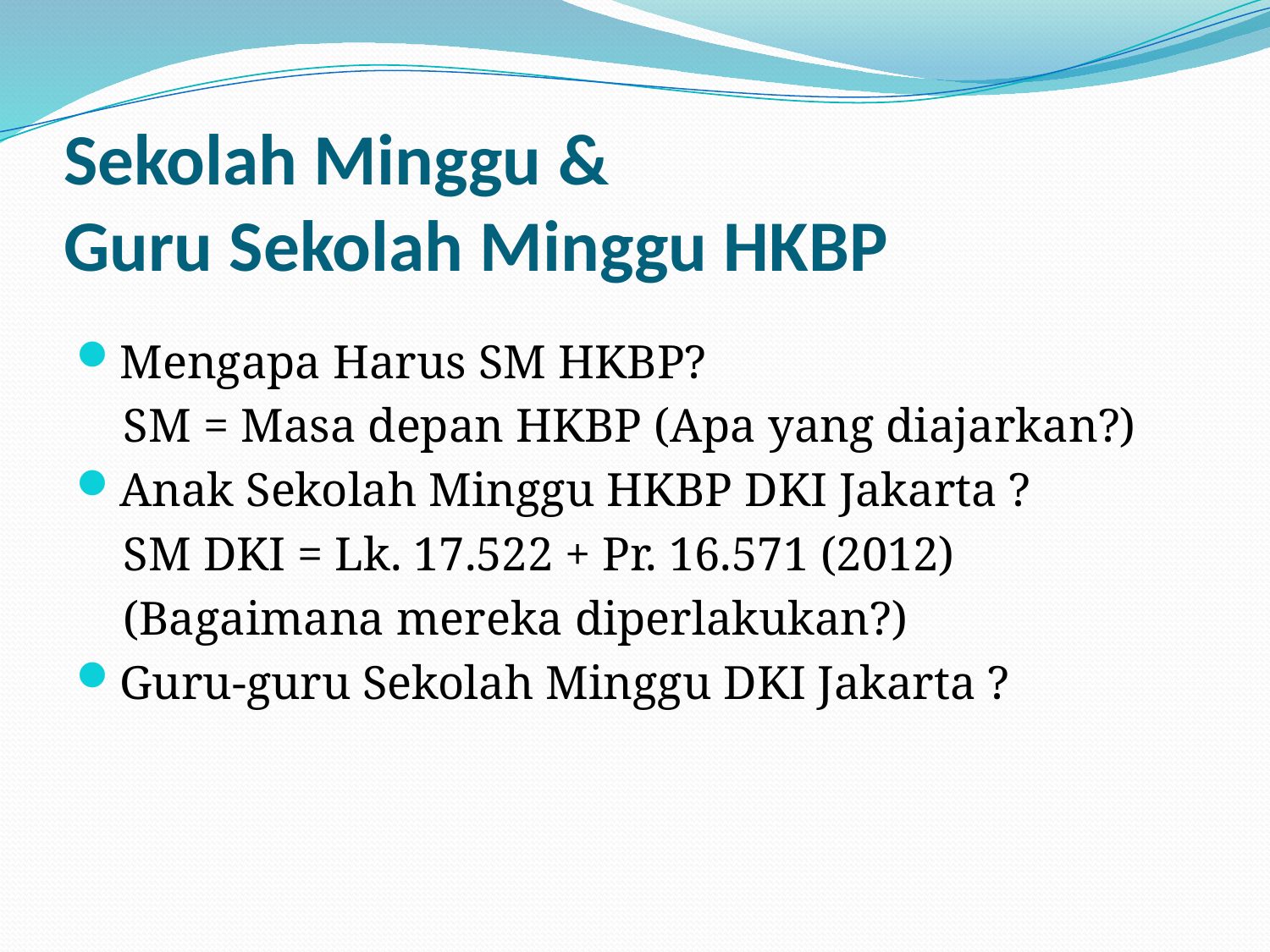

# Sekolah Minggu & Guru Sekolah Minggu HKBP
Mengapa Harus SM HKBP?
    SM = Masa depan HKBP (Apa yang diajarkan?)
Anak Sekolah Minggu HKBP DKI Jakarta ?
    SM DKI = Lk. 17.522 + Pr. 16.571 (2012)
    (Bagaimana mereka diperlakukan?)
Guru-guru Sekolah Minggu DKI Jakarta ?